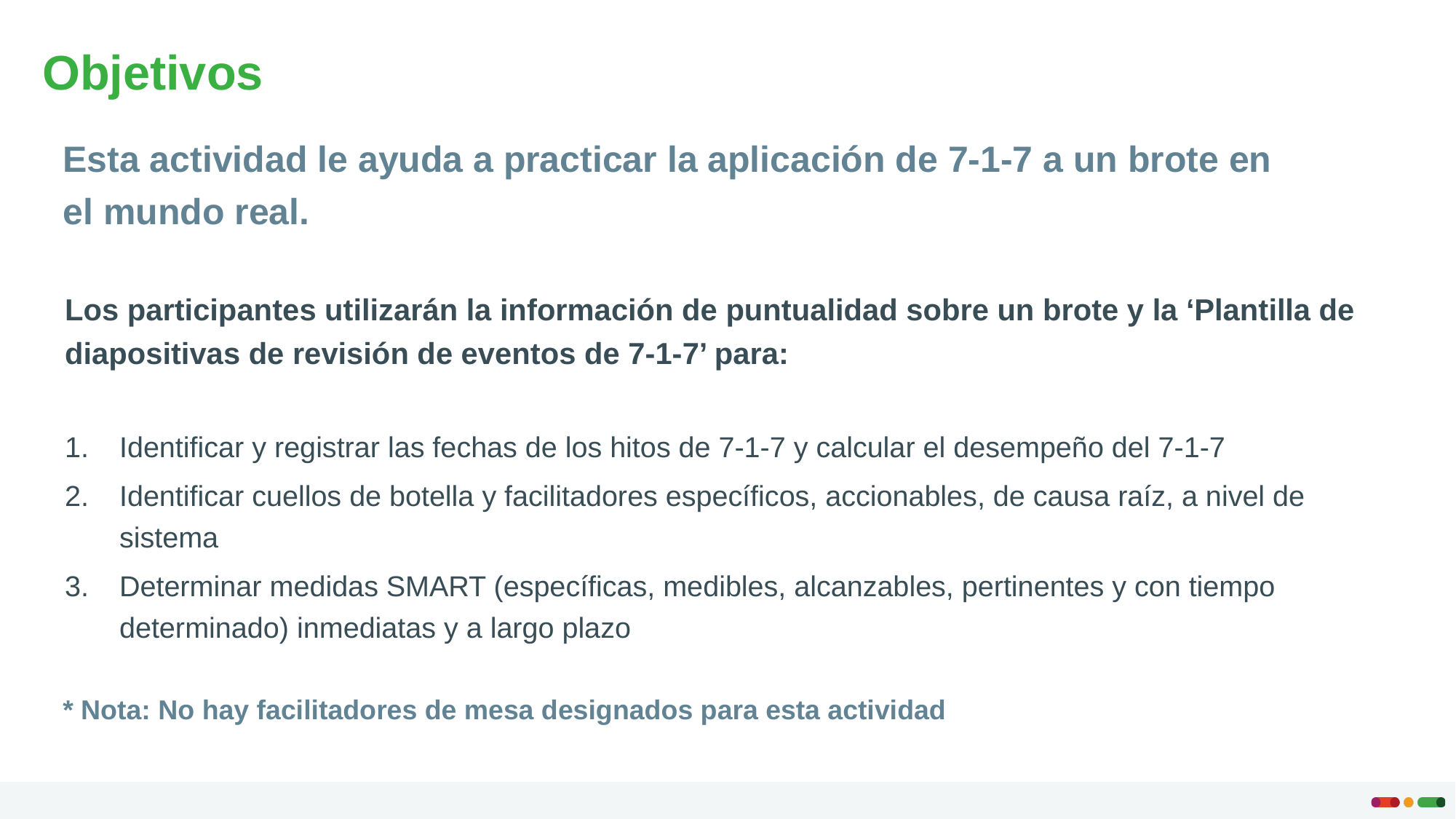

Objetivos
Esta actividad le ayuda a practicar la aplicación de 7-1-7 a un brote en
el mundo real.
Los participantes utilizarán la información de puntualidad sobre un brote y la ‘Plantilla de diapositivas de revisión de eventos de 7-1-7’ para:
Identificar y registrar las fechas de los hitos de 7-1-7 y calcular el desempeño del 7-1-7
Identificar cuellos de botella y facilitadores específicos, accionables, de causa raíz, a nivel de sistema
Determinar medidas SMART (específicas, medibles, alcanzables, pertinentes y con tiempo determinado) inmediatas y a largo plazo

* Nota: No hay facilitadores de mesa designados para esta actividad